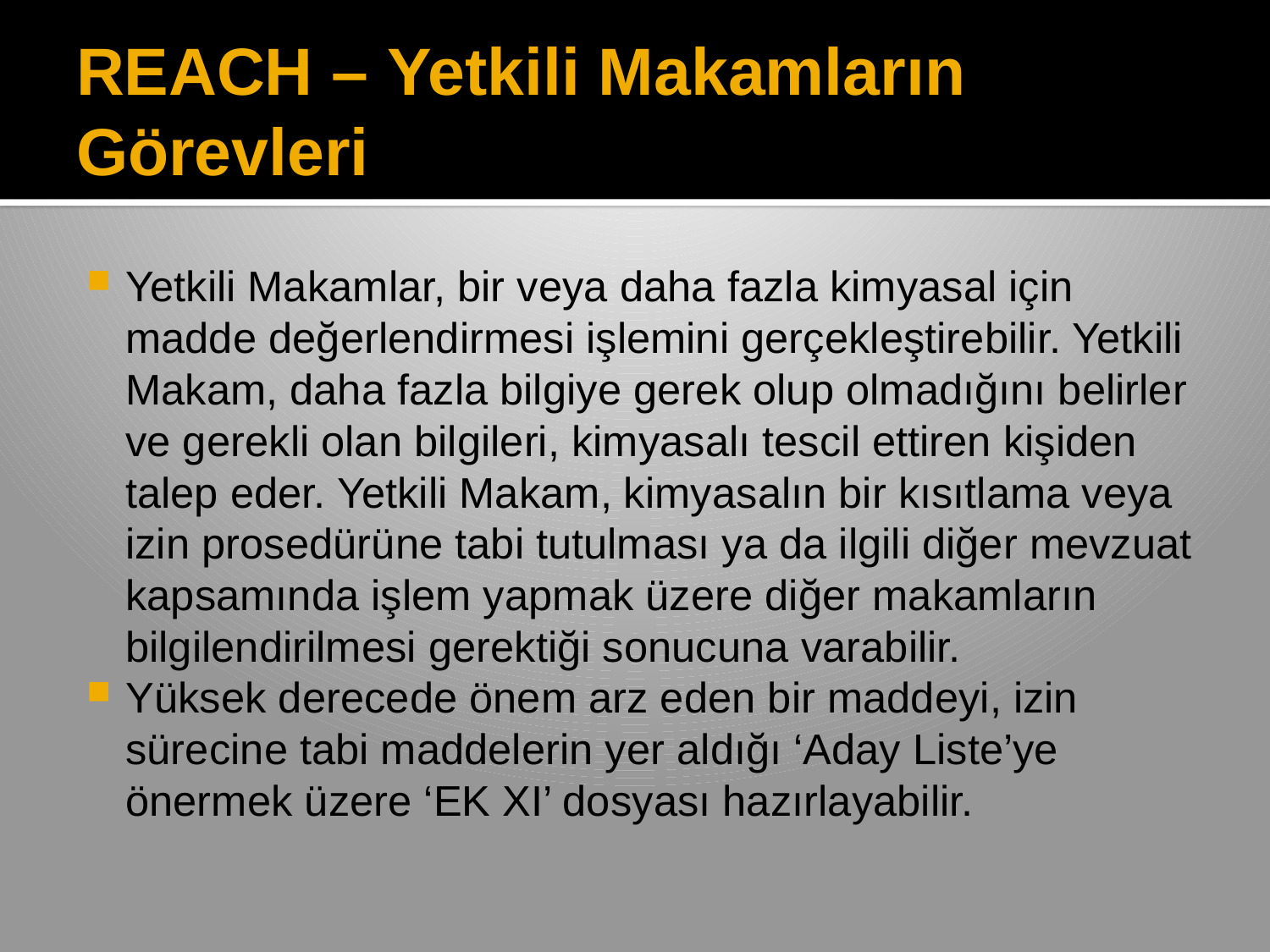

# REACH – Yetkili Makamların Görevleri
Yetkili Makamlar, bir veya daha fazla kimyasal için madde değerlendirmesi işlemini gerçekleştirebilir. Yetkili Makam, daha fazla bilgiye gerek olup olmadığını belirler ve gerekli olan bilgileri, kimyasalı tescil ettiren kişiden talep eder. Yetkili Makam, kimyasalın bir kısıtlama veya izin prosedürüne tabi tutulması ya da ilgili diğer mevzuat kapsamında işlem yapmak üzere diğer makamların bilgilendirilmesi gerektiği sonucuna varabilir.
Yüksek derecede önem arz eden bir maddeyi, izin sürecine tabi maddelerin yer aldığı ‘Aday Liste’ye önermek üzere ‘EK XI’ dosyası hazırlayabilir.